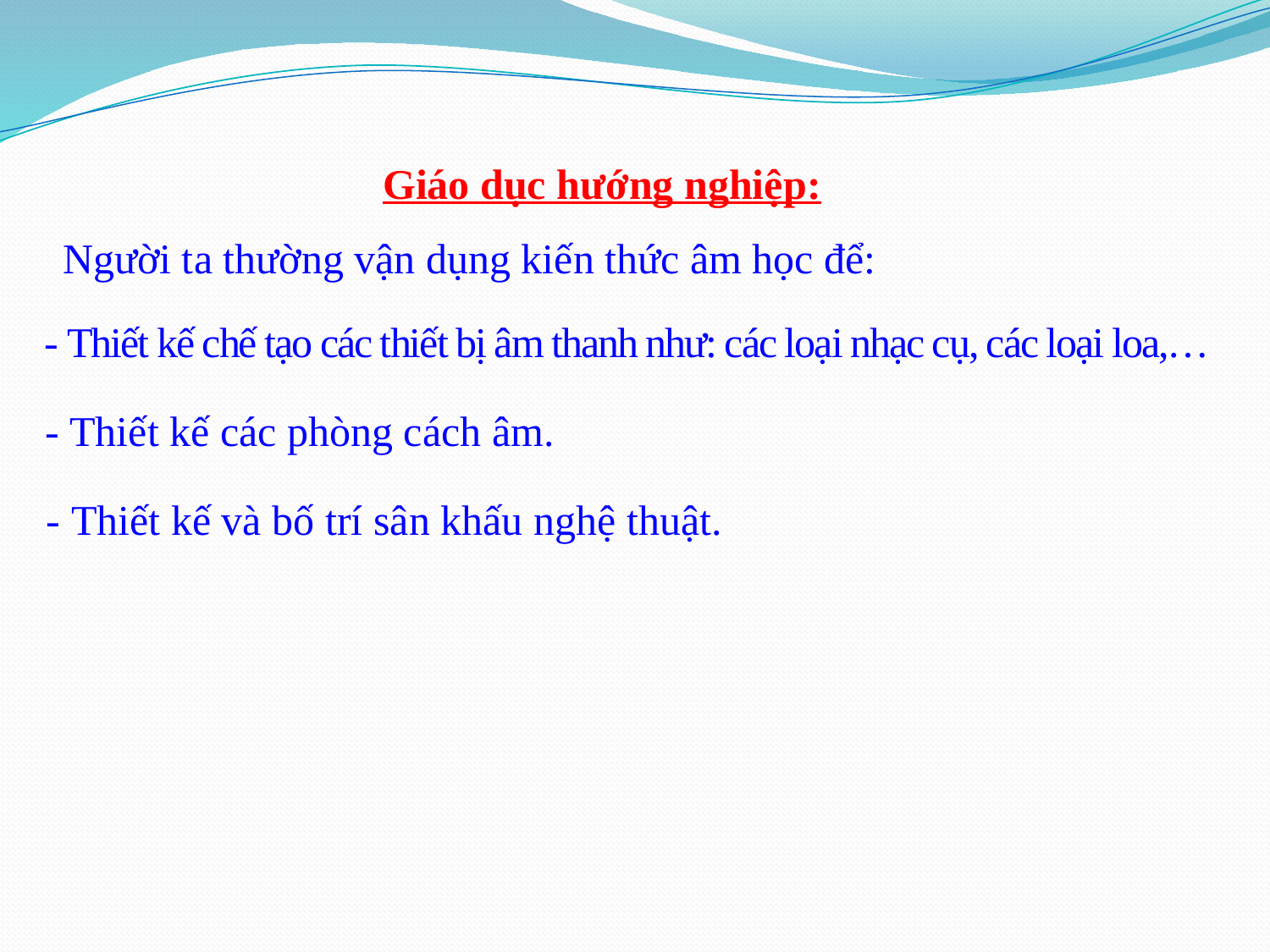

Giáo dục hướng nghiệp:
  Người ta thường vận dụng kiến thức âm học để:
- Thiết kế chế tạo các thiết bị âm thanh như: các loại nhạc cụ, các loại loa,…
       - Thiết kế các phòng cách âm.
       - Thiết kế và bố trí sân khấu nghệ thuật.